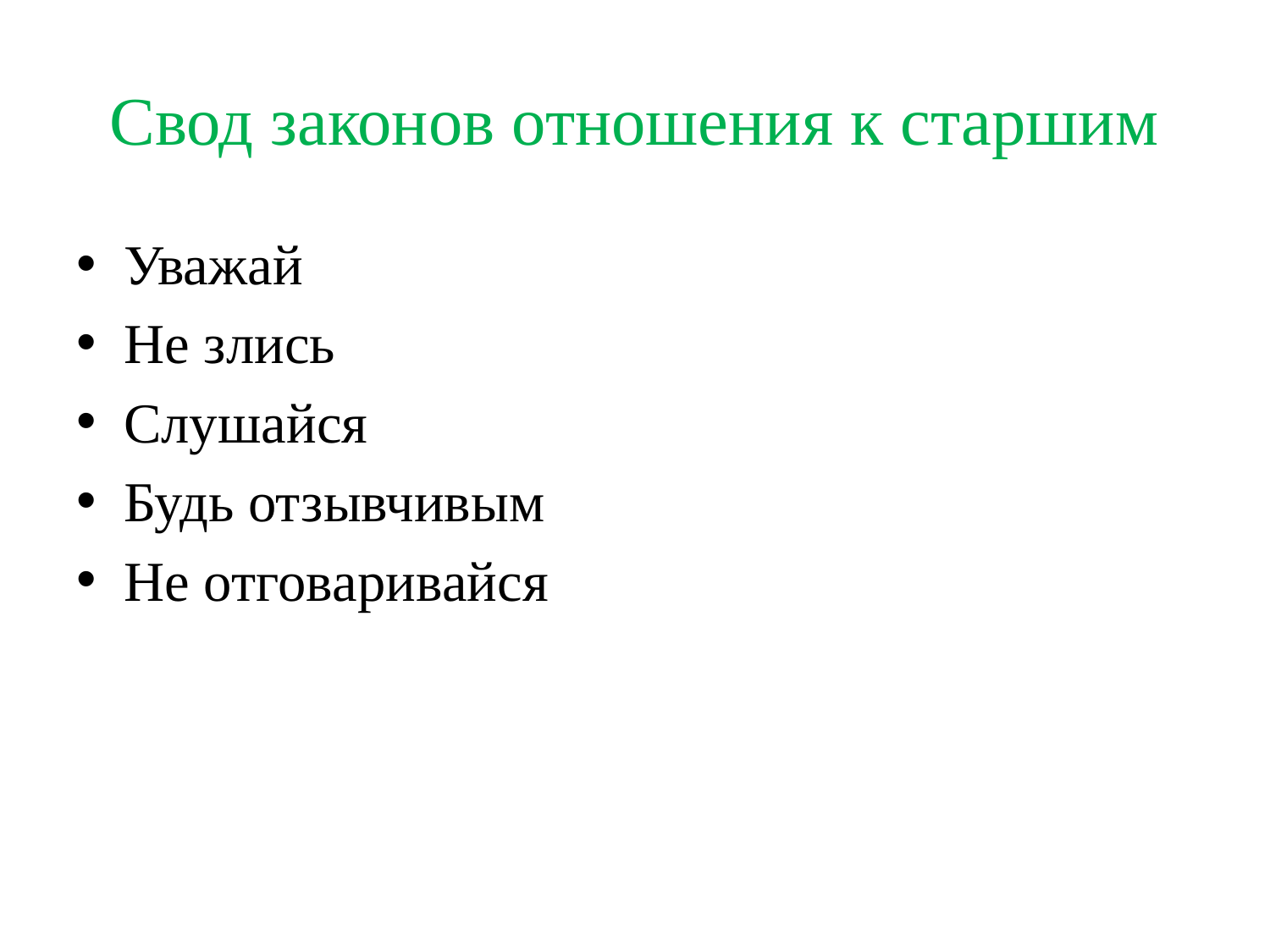

# Свод законов отношения к старшим
Уважай
Не злись
Слушайся
Будь отзывчивым
Не отговаривайся